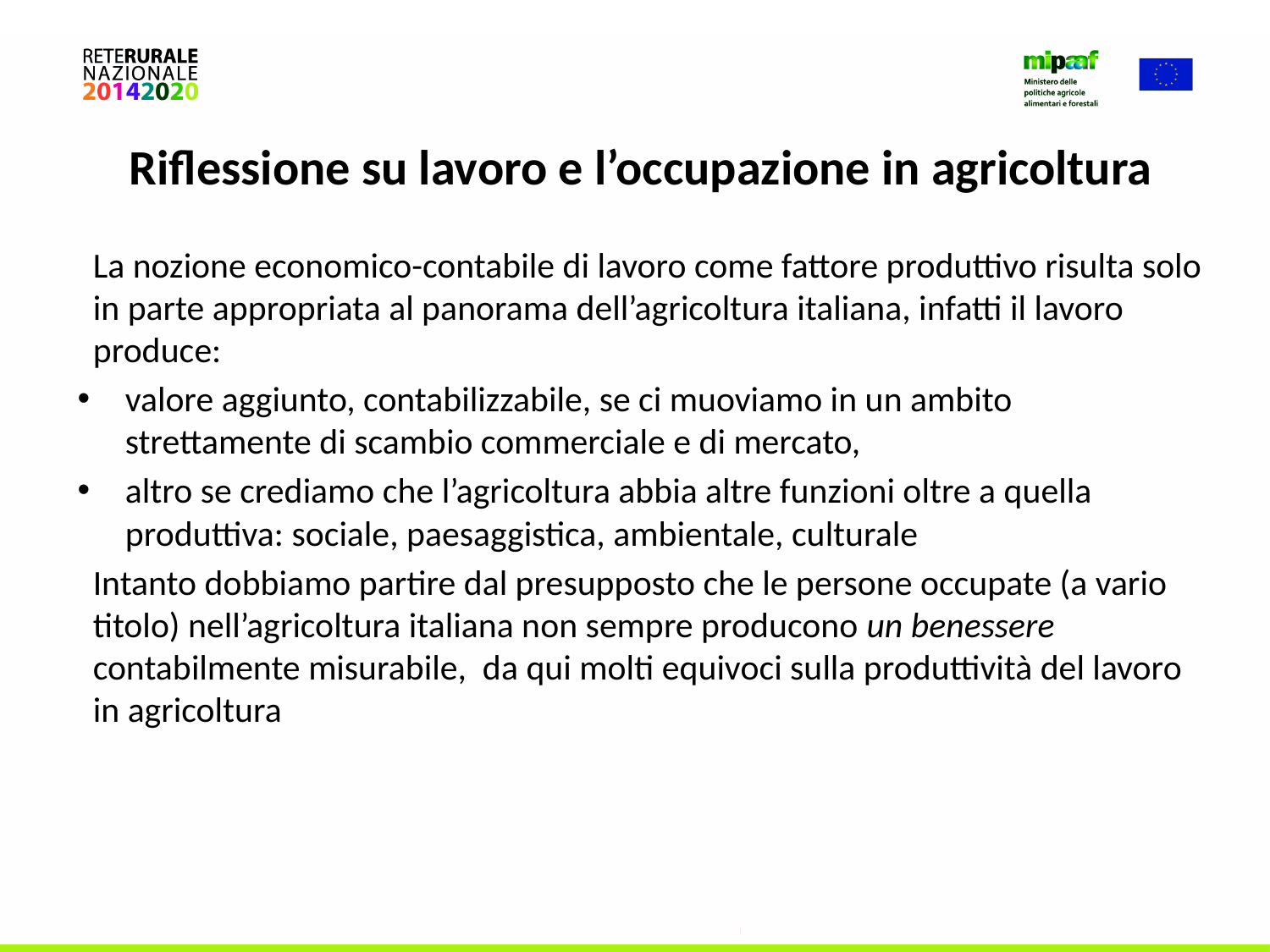

# Riflessione su lavoro e l’occupazione in agricoltura
La nozione economico-contabile di lavoro come fattore produttivo risulta solo in parte appropriata al panorama dell’agricoltura italiana, infatti il lavoro produce:
valore aggiunto, contabilizzabile, se ci muoviamo in un ambito strettamente di scambio commerciale e di mercato,
altro se crediamo che l’agricoltura abbia altre funzioni oltre a quella produttiva: sociale, paesaggistica, ambientale, culturale
Intanto dobbiamo partire dal presupposto che le persone occupate (a vario titolo) nell’agricoltura italiana non sempre producono un benessere contabilmente misurabile,  da qui molti equivoci sulla produttività del lavoro in agricoltura